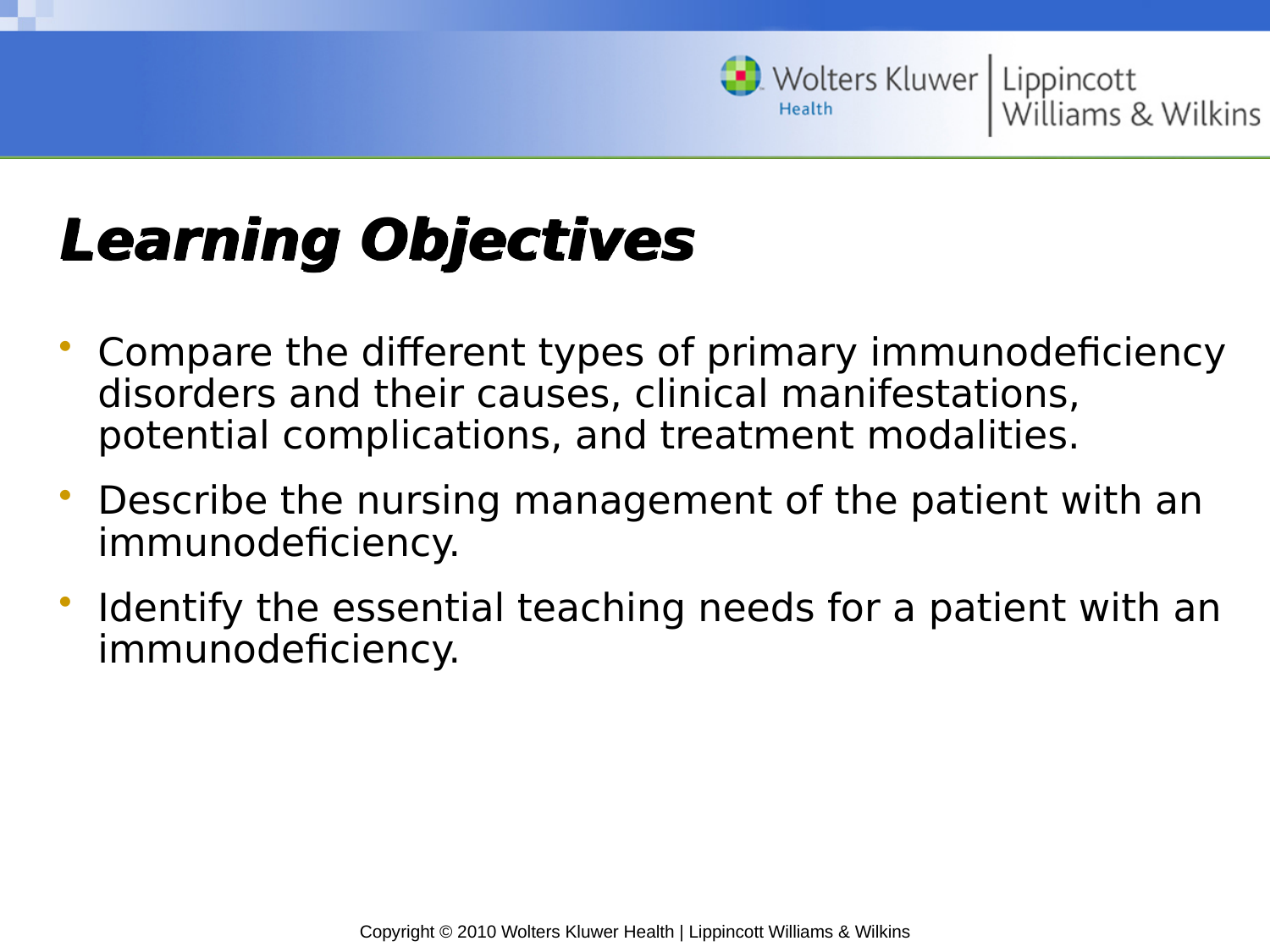

# Learning Objectives
Compare the different types of primary immunodeficiency disorders and their causes, clinical manifestations, potential complications, and treatment modalities.
Describe the nursing management of the patient with an immunodeficiency.
Identify the essential teaching needs for a patient with an immunodeficiency.